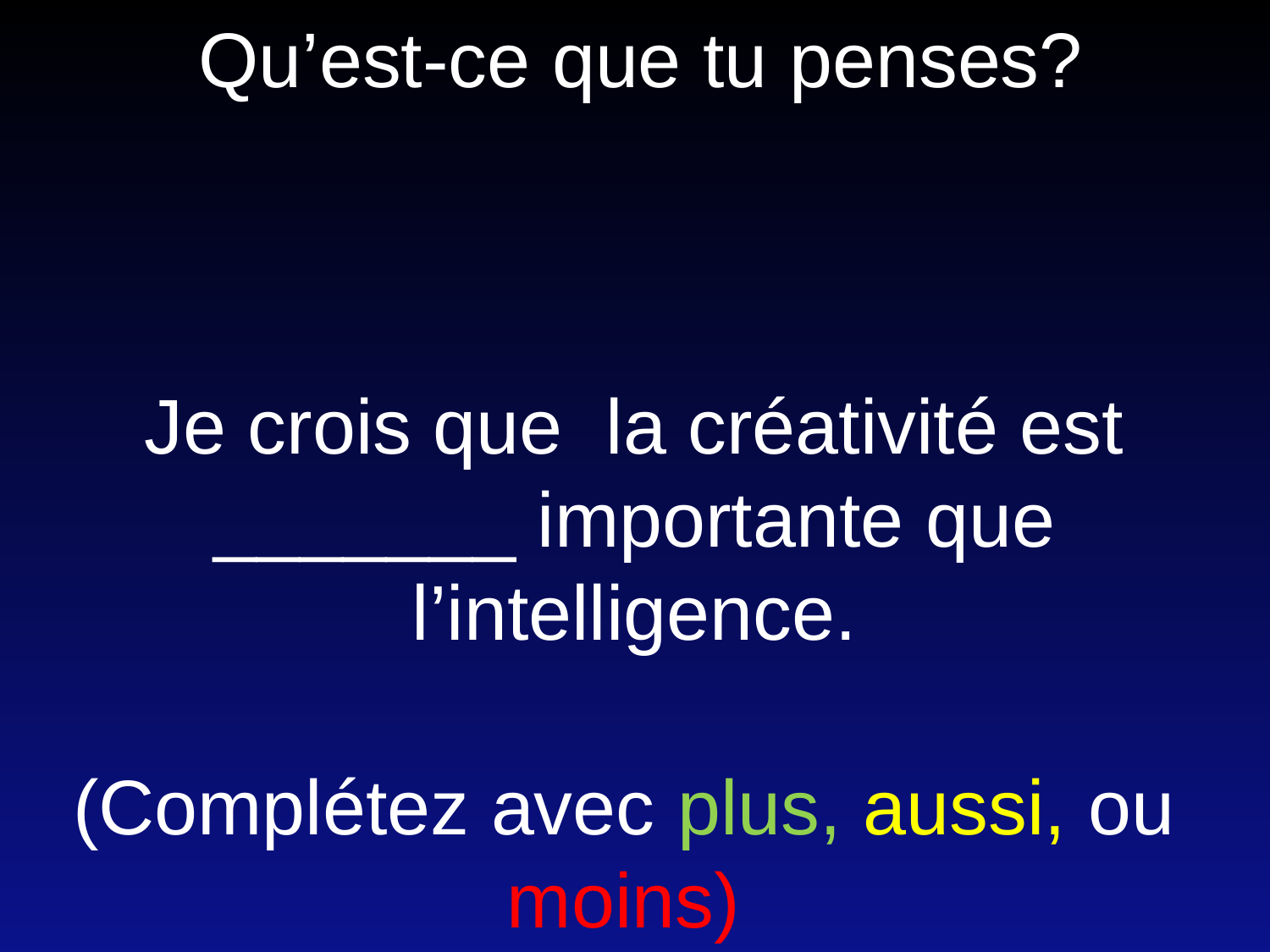

Qu’est-ce que tu penses?
Je crois que  la créativité est _______ importante que l’intelligence.
(Complétez avec plus, aussi, ou moins)